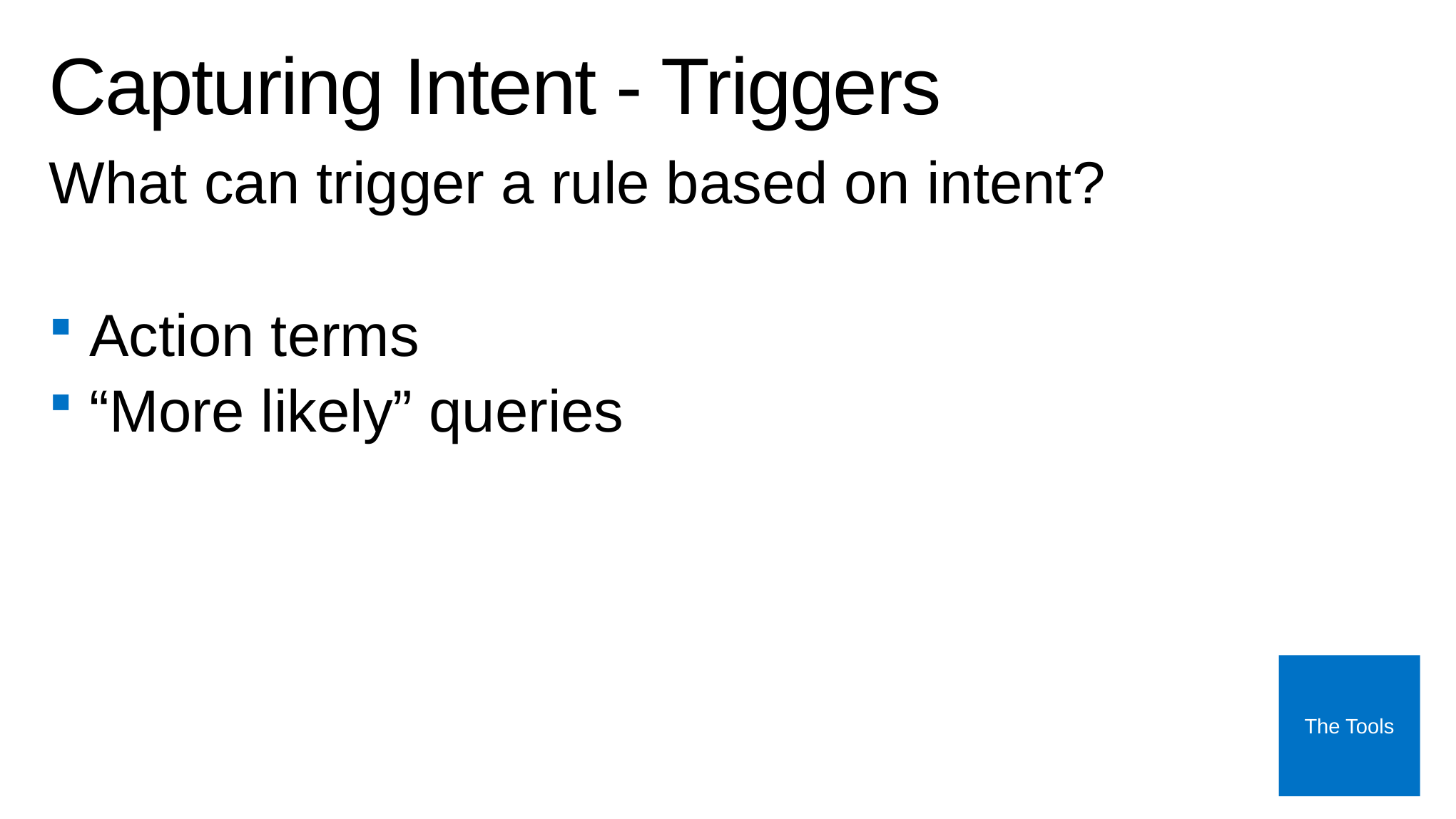

# Capturing Intent - Triggers
What can trigger a rule based on intent?

Action terms
“More likely” queries
The Tools